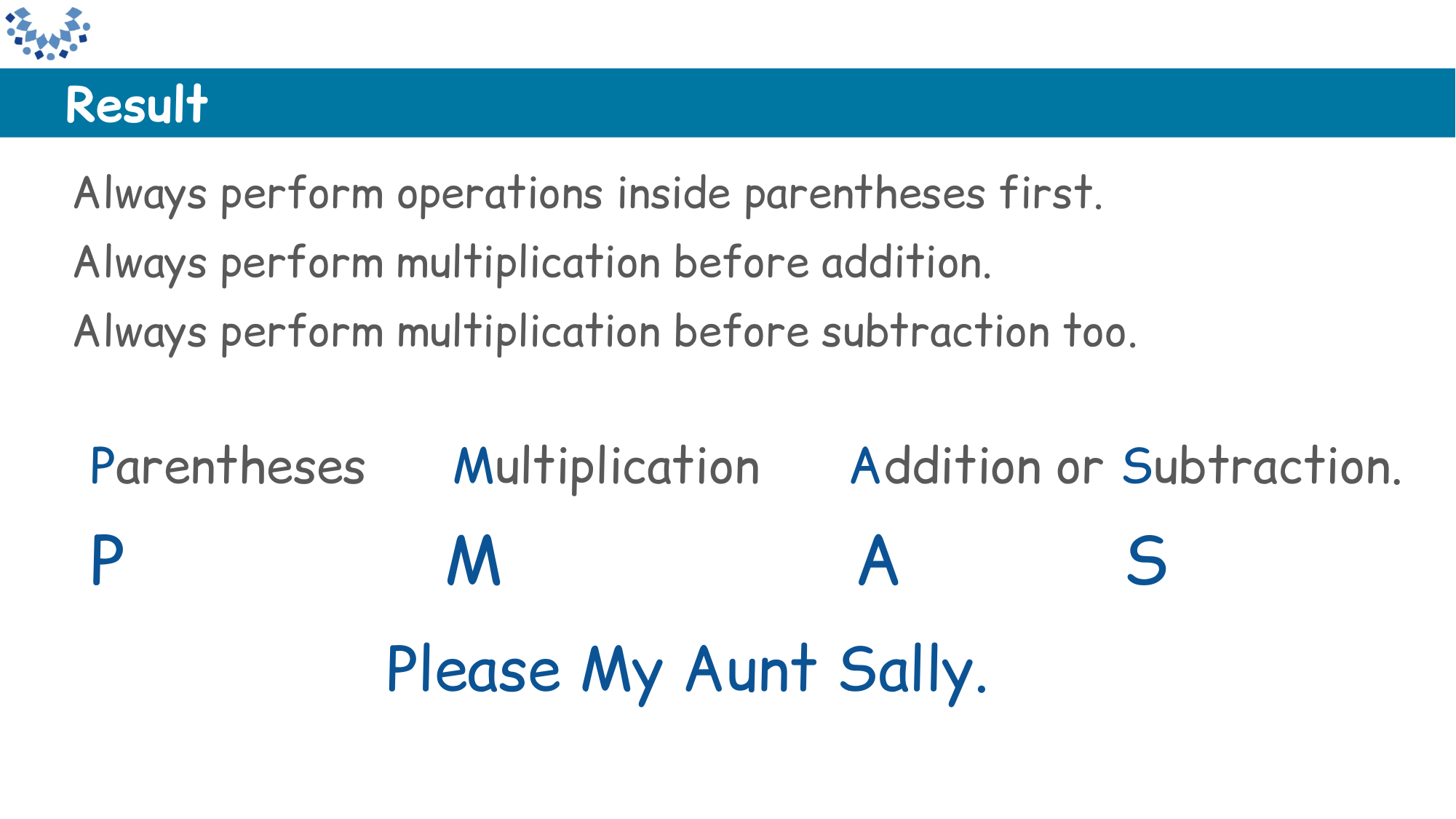

Result
Always perform operations inside parentheses first.
Always perform multiplication before addition.
Always perform multiplication before subtraction too.
Parentheses
Multiplication
Addition or Subtraction.
P                M             	A           S
Please My Aunt Sally.